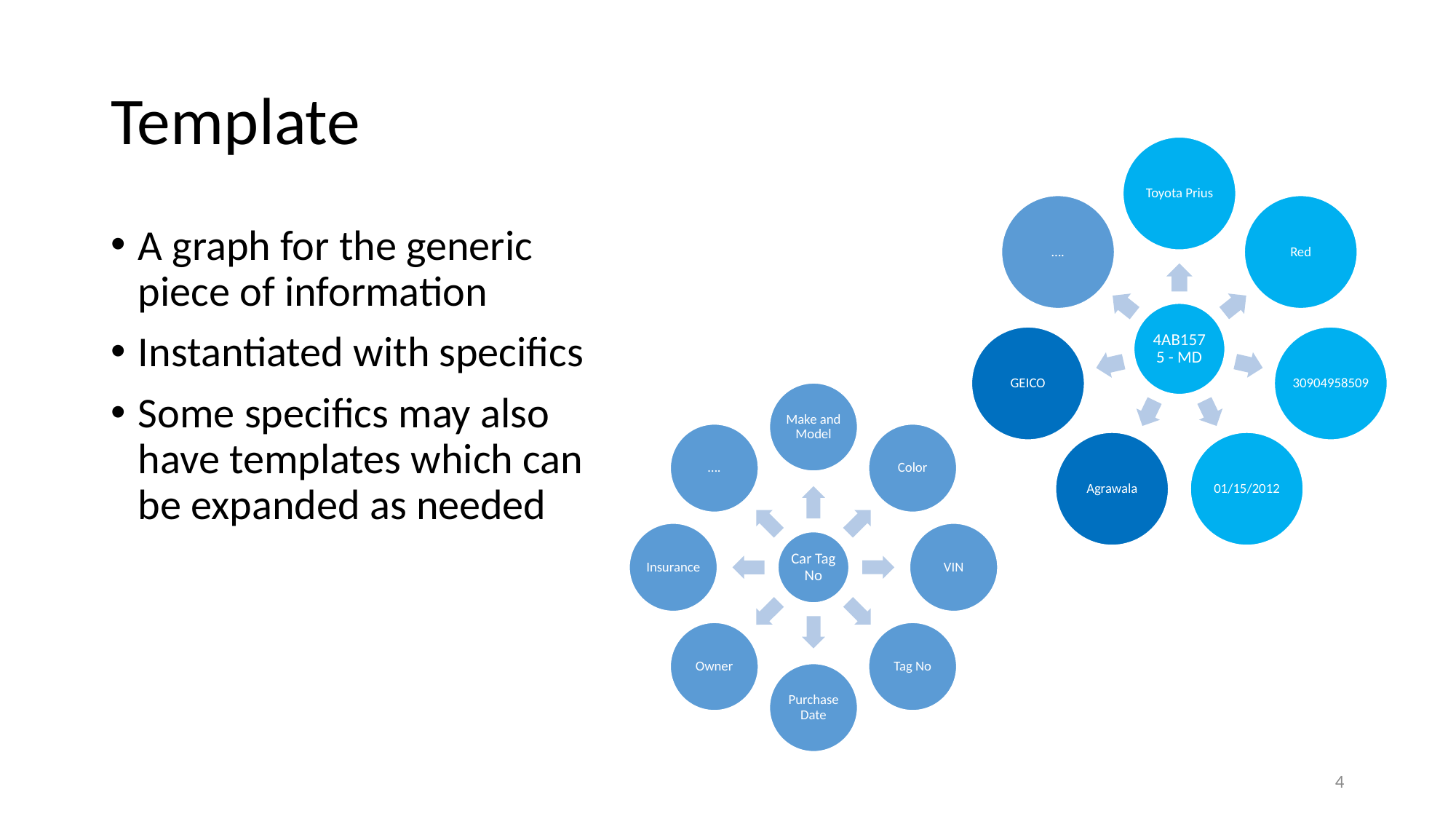

# Template
4AB1575 - MD

Toyota Prius

Red

30904958509

01/15/2012

Agrawala

GEICO

….
A graph for the generic piece of information
Instantiated with specifics
Some specifics may also have templates which can be expanded as needed
Car Tag No

Make and Model

Color

VIN

Tag No

Purchase Date

Owner

Insurance

….
4